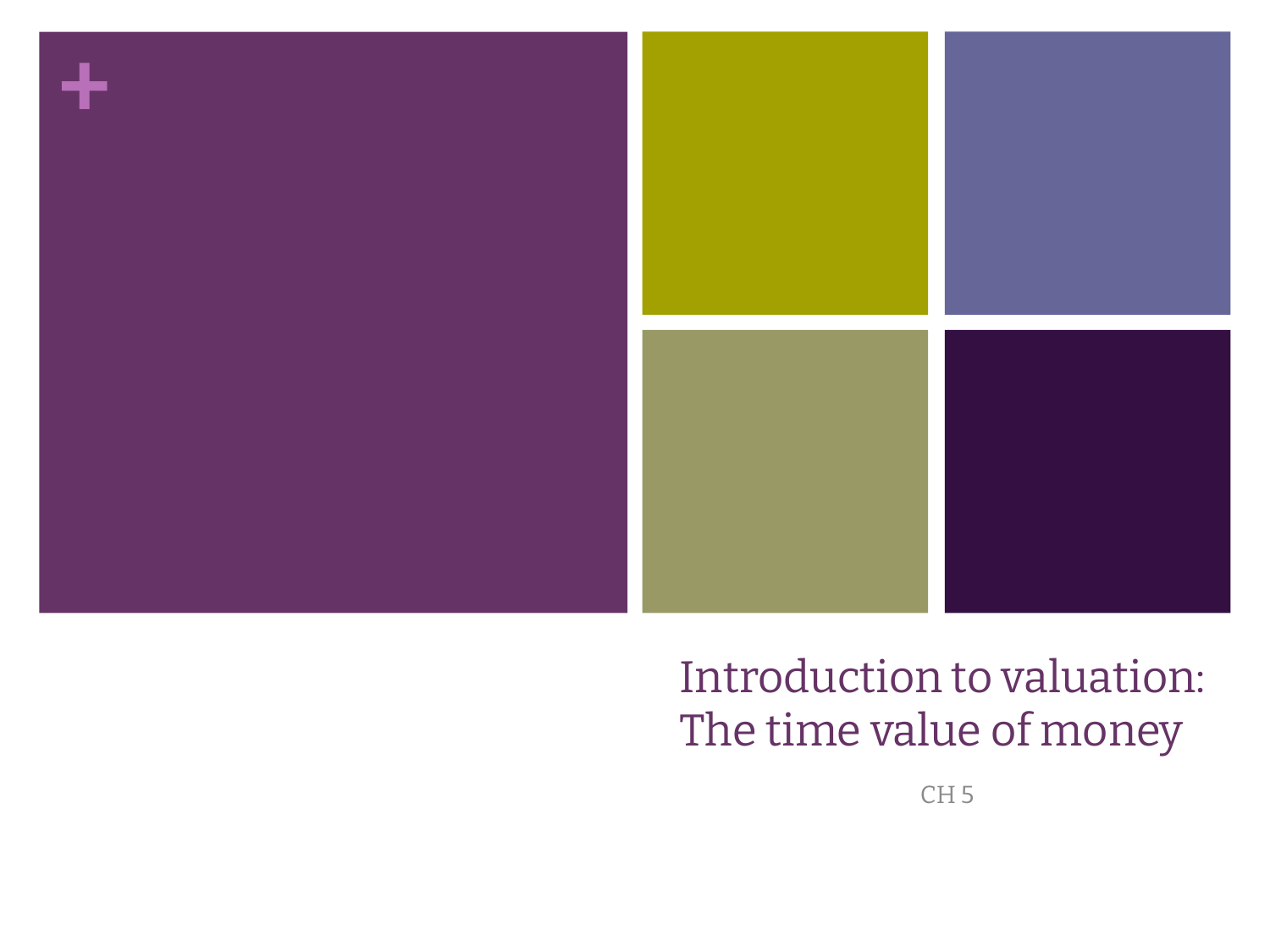

# Introduction to valuation: The time value of money
CH 5